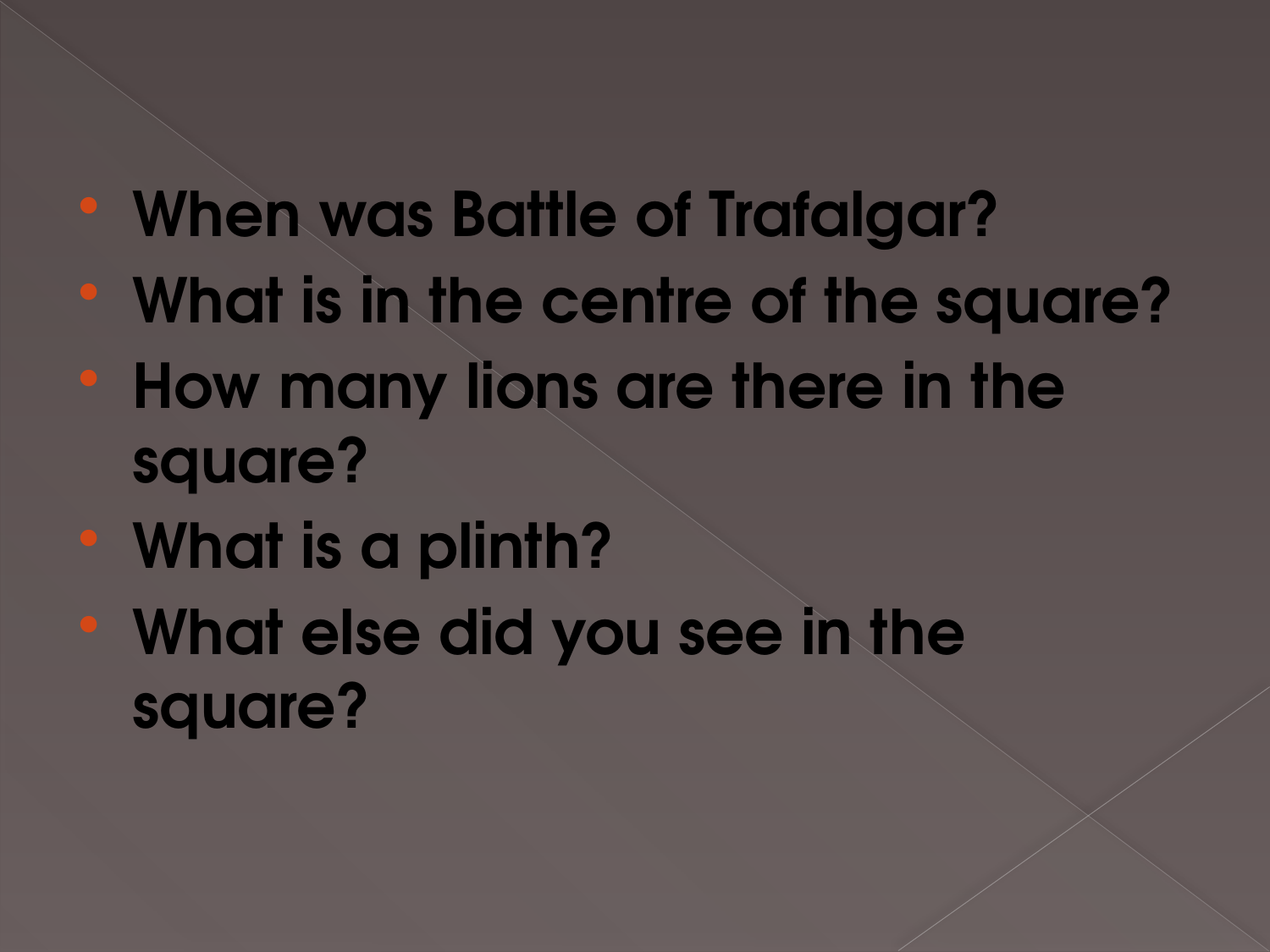

When was Battle of Trafalgar?
What is in the centre of the square?
How many lions are there in the square?
What is a plinth?
What else did you see in the square?